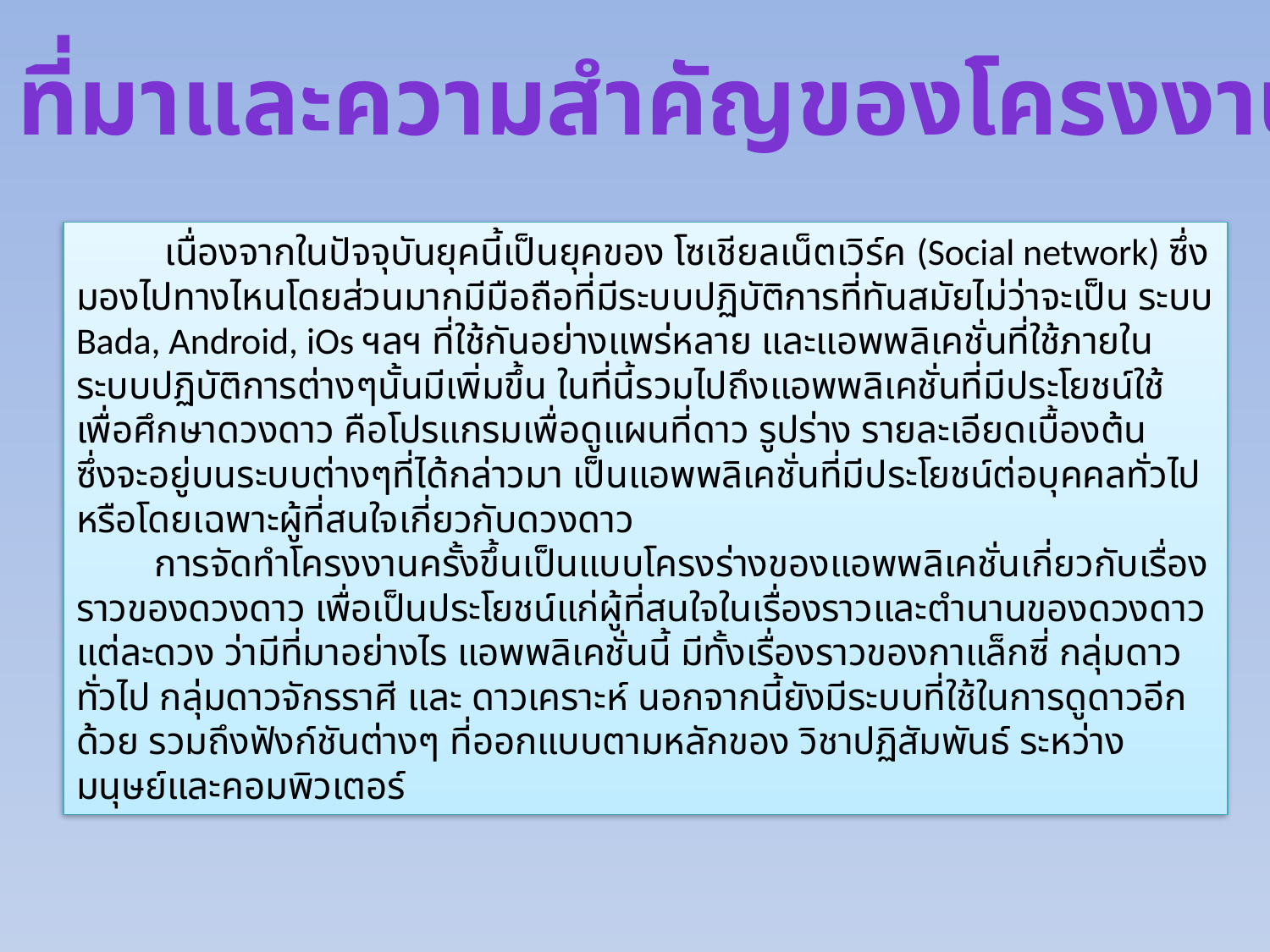

ที่มาและความสำคัญของโครงงาน
	 เนื่องจากในปัจจุบันยุคนี้เป็นยุคของ โซเชียลเน็ตเวิร์ค (Social network) ซึ่งมองไปทางไหนโดยส่วนมากมีมือถือที่มีระบบปฏิบัติการที่ทันสมัยไม่ว่าจะเป็น ระบบ Bada, Android, iOs ฯลฯ ที่ใช้กันอย่างแพร่หลาย และแอพพลิเคชั่นที่ใช้ภายในระบบปฏิบัติการต่างๆนั้นมีเพิ่มขึ้น ในที่นี้รวมไปถึงแอพพลิเคชั่นที่มีประโยชน์ใช้เพื่อศึกษาดวงดาว คือโปรแกรมเพื่อดูแผนที่ดาว รูปร่าง รายละเอียดเบื้องต้น   ซึ่งจะอยู่บนระบบต่างๆที่ได้กล่าวมา เป็นแอพพลิเคชั่นที่มีประโยชน์ต่อบุคคลทั่วไปหรือโดยเฉพาะผู้ที่สนใจเกี่ยวกับดวงดาว
	การจัดทำโครงงานครั้งขึ้นเป็นแบบโครงร่างของแอพพลิเคชั่นเกี่ยวกับเรื่องราวของดวงดาว เพื่อเป็นประโยชน์แก่ผู้ที่สนใจในเรื่องราวและตำนานของดวงดาวแต่ละดวง ว่ามีที่มาอย่างไร แอพพลิเคชั่นนี้ มีทั้งเรื่องราวของกาแล็กซี่ กลุ่มดาวทั่วไป กลุ่มดาวจักรราศี และ ดาวเคราะห์ นอกจากนี้ยังมีระบบที่ใช้ในการดูดาวอีกด้วย รวมถึงฟังก์ชันต่างๆ ที่ออกแบบตามหลักของ วิชาปฏิสัมพันธ์ ระหว่างมนุษย์และคอมพิวเตอร์